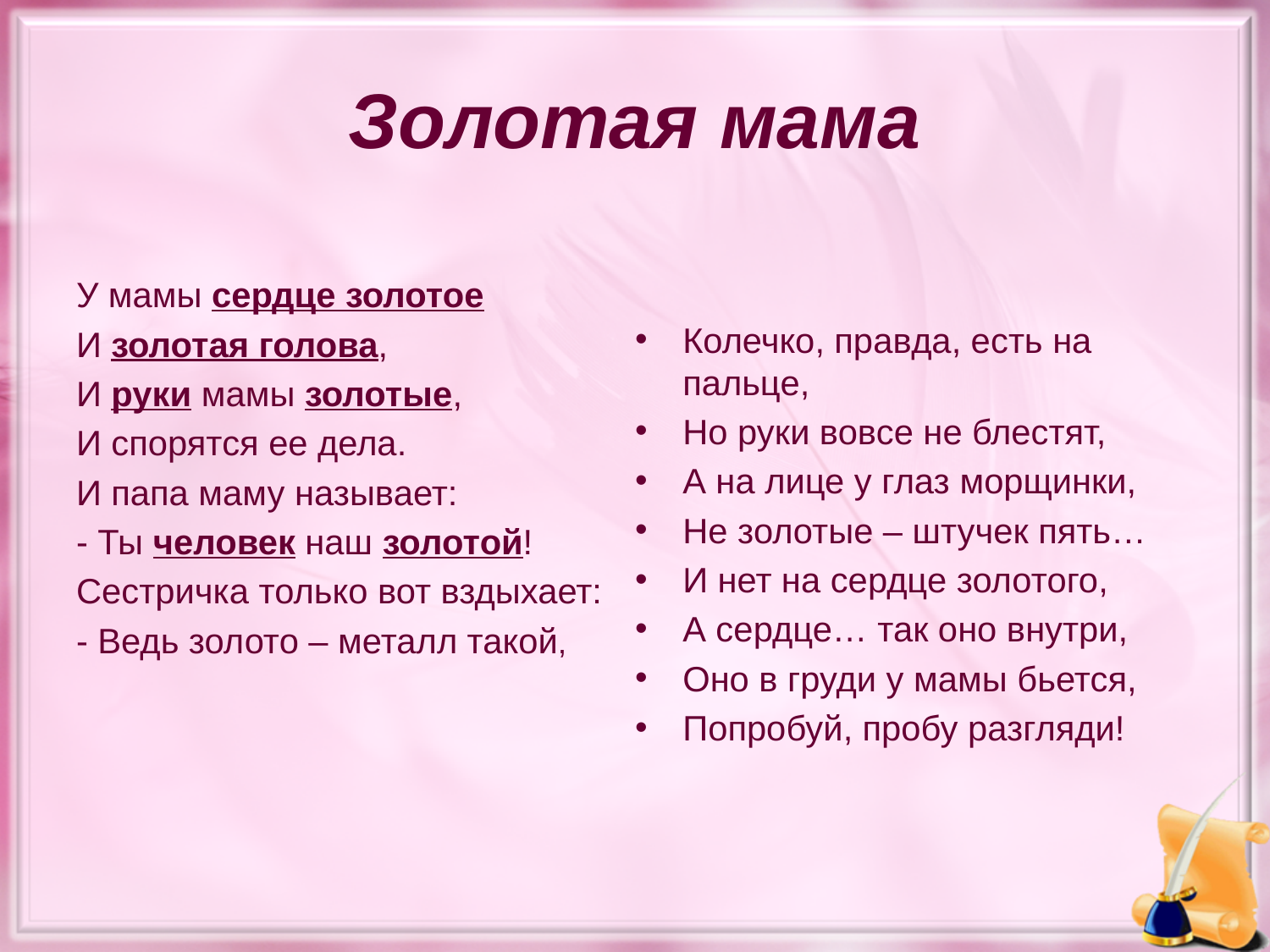

# Золотая мама
У мамы сердце золотое
И золотая голова,
И руки мамы золотые,
И спорятся ее дела.
И папа маму называет:
- Ты человек наш золотой!
Сестричка только вот вздыхает:
- Ведь золото – металл такой,

Колечко, правда, есть на пальце,
Но руки вовсе не блестят,
А на лице у глаз морщинки,
Не золотые – штучек пять…
И нет на сердце золотого,
А сердце… так оно внутри,
Оно в груди у мамы бьется,
Попробуй, пробу разгляди!